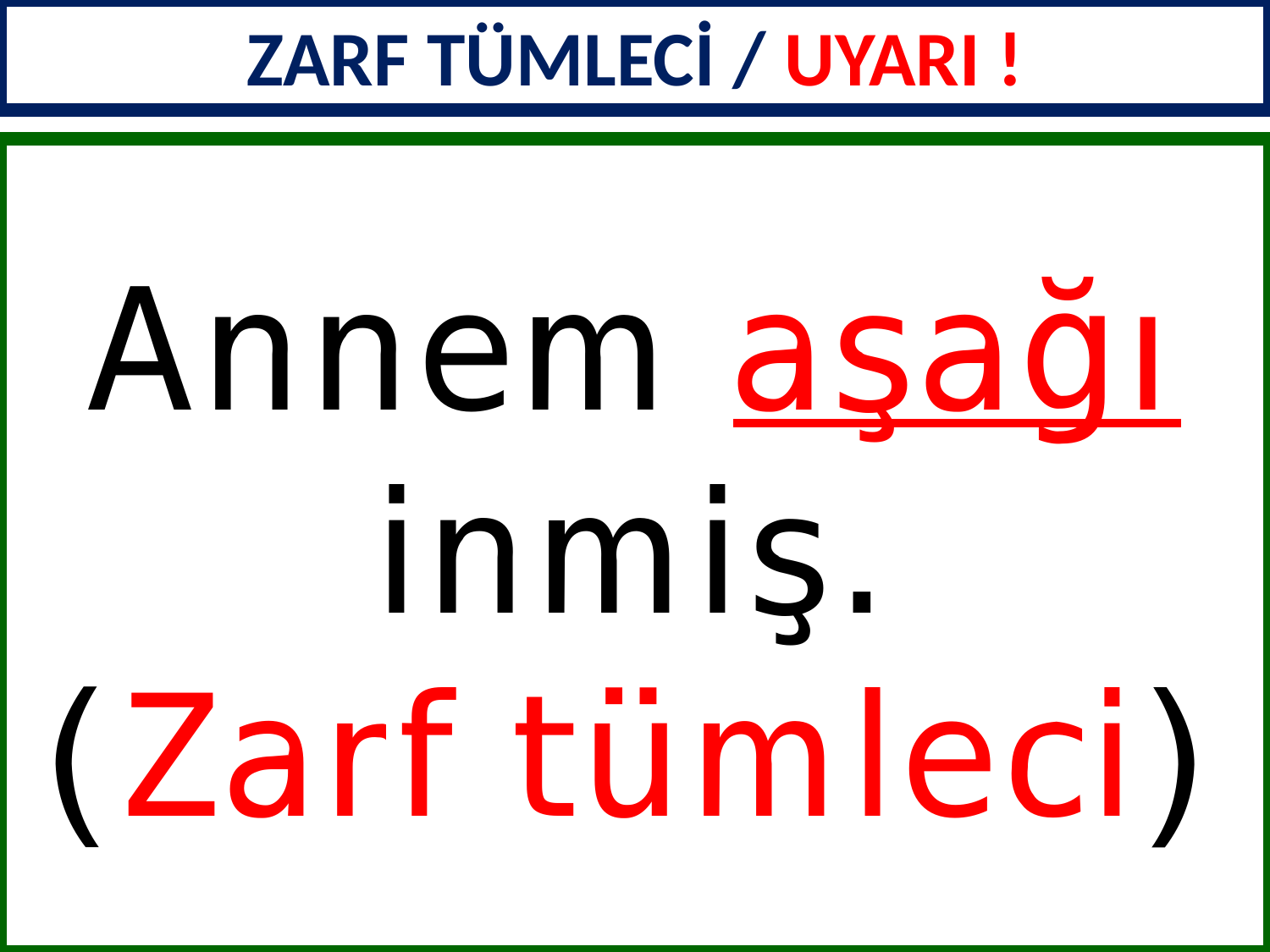

ZARF TÜMLECİ / UYARI !
Annem aşağı inmiş.
(Zarf tümleci)